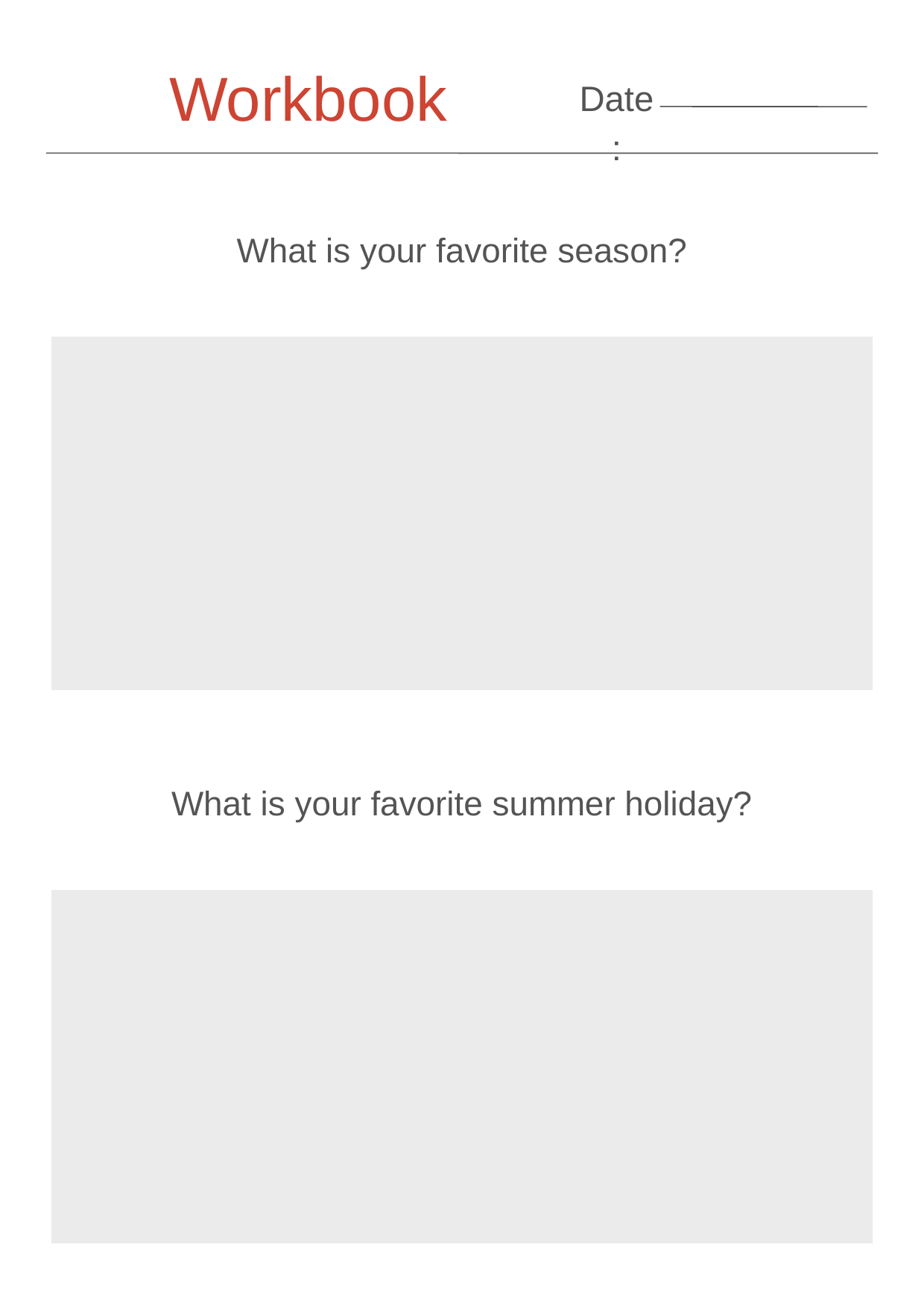

Workbook
Date:

What is your favorite season?

What is your favorite summer holiday?